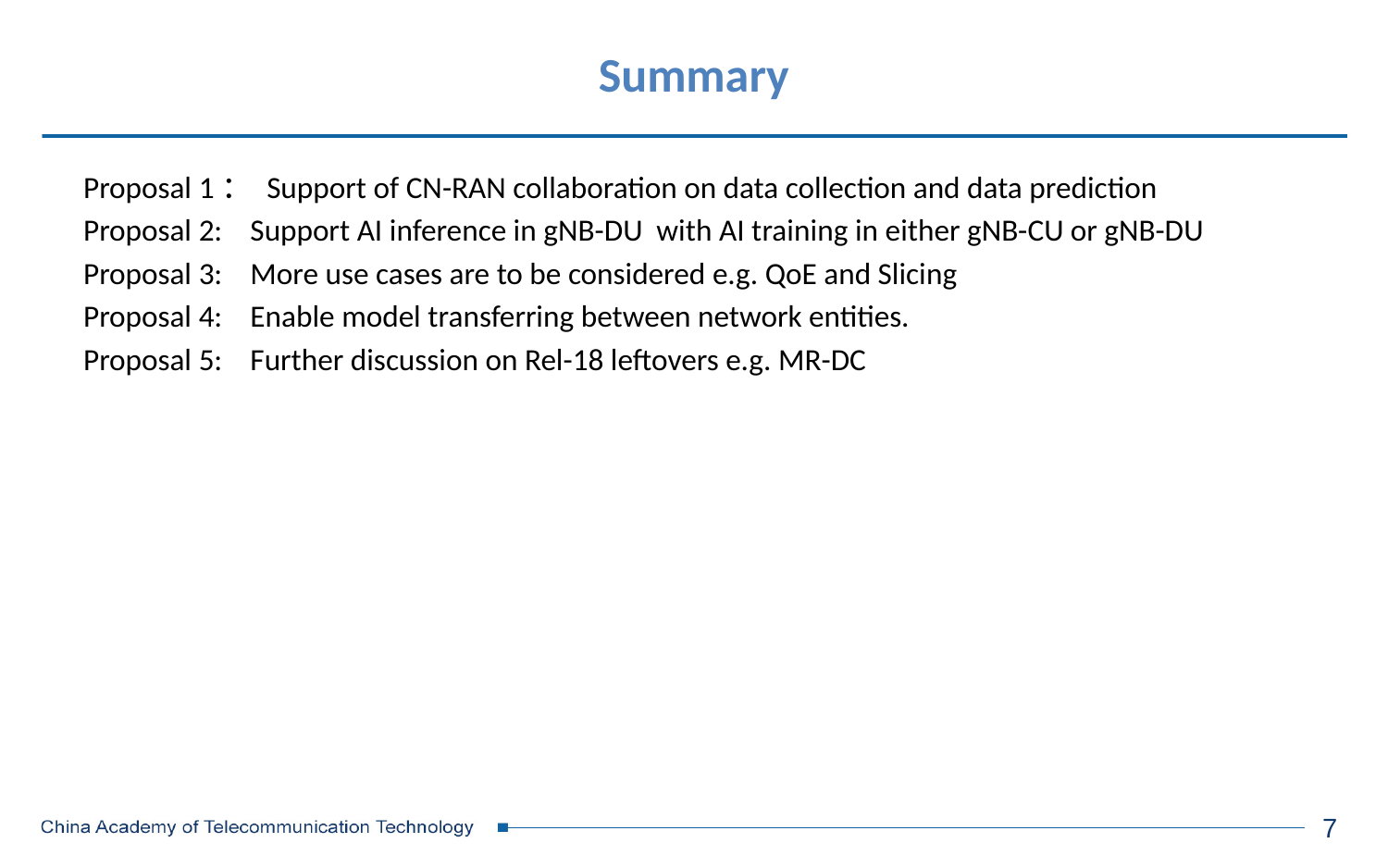

# Summary
Proposal 1： Support of CN-RAN collaboration on data collection and data prediction
Proposal 2:    Support AI inference in gNB-DU  with AI training in either gNB-CU or gNB-DU
Proposal 3:    More use cases are to be considered e.g. QoE and Slicing
Proposal 4:    Enable model transferring between network entities.
Proposal 5:    Further discussion on Rel-18 leftovers e.g. MR-DC
7